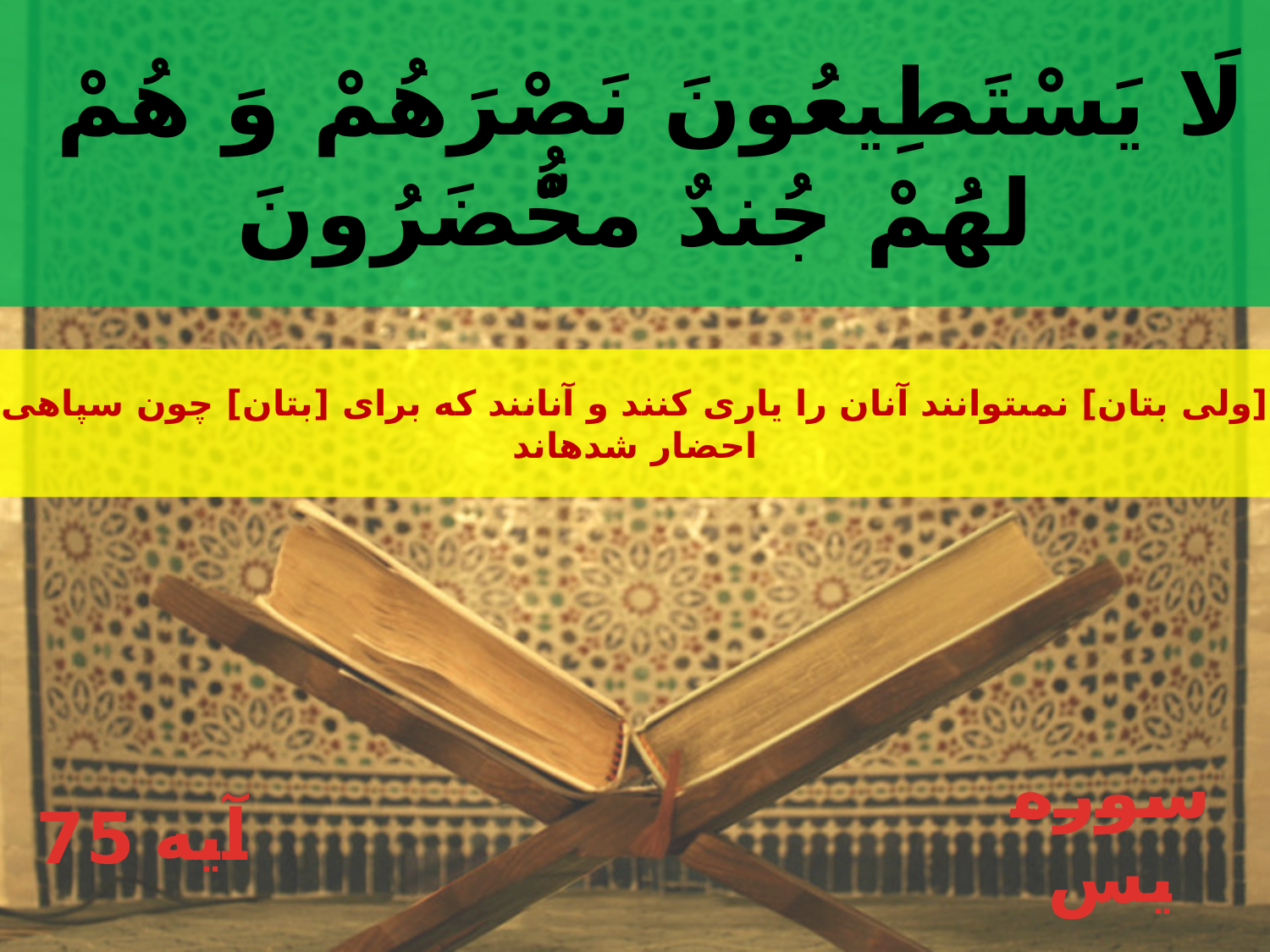

لَا يَسْتَطِيعُونَ نَصْرَهُمْ وَ هُمْ
لهَُمْ جُندٌ محُّْضَرُونَ
[ولى بتان‏] نمى‏توانند آنان را يارى كنند و آنانند كه براى [بتان‏] چون سپاهى احضار شده‏اند
75